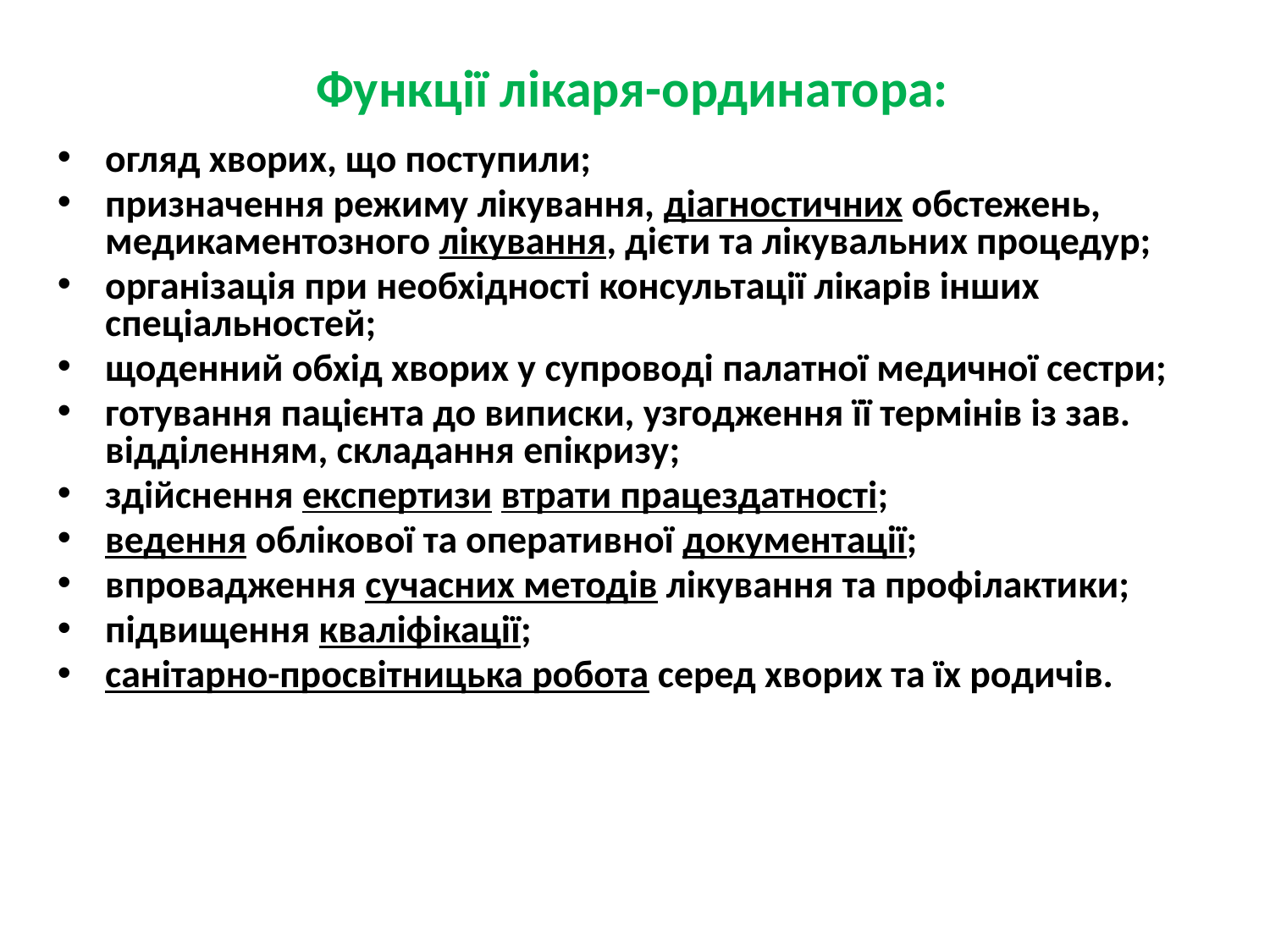

Функції лікаря-ординатора:
огляд хворих, що поступили;
призначення режиму лікування, діагностичних обстежень, медикаментозного лікування, дієти та лікувальних процедур;
організація при необхідності консультації лікарів інших спеціальностей;
щоденний обхід хворих у супроводі палатної медичної сестри;
готування пацієнта до виписки, узгодження її термінів із зав. відділенням, складання епікризу;
здійснення експертизи втрати працездатності;
ведення облікової та оперативної документації;
впровадження сучасних методів лікування та профілактики;
підвищення кваліфікації;
санітарно-просвітницька робота серед хворих та їх родичів.